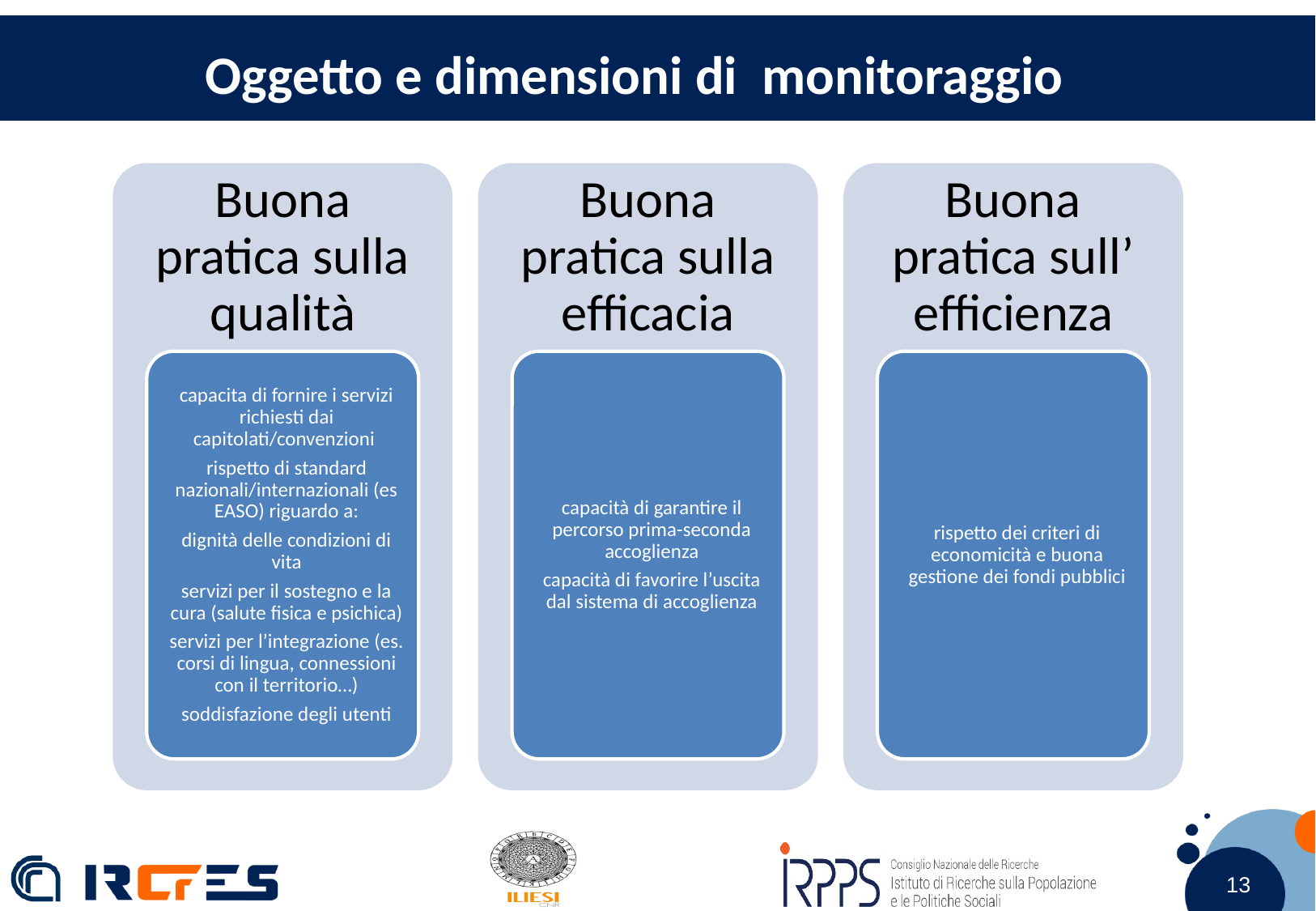

Oggetto e dimensioni di  monitoraggio
Buona pratica sulla qualità
capacita di fornire i servizi richiesti dai capitolati/convenzioni
rispetto di standard nazionali/internazionali (es EASO) riguardo a:
dignità delle condizioni di vita
servizi per il sostegno e la cura (salute fisica e psichica)
servizi per l’integrazione (es. corsi di lingua, connessioni con il territorio…)
soddisfazione degli utenti
Buona pratica sulla efficacia
capacità di garantire il percorso prima-seconda accoglienza
capacità di favorire l’uscita dal sistema di accoglienza
Buona pratica sull’ efficienza
rispetto dei criteri di economicità e buona gestione dei fondi pubblici